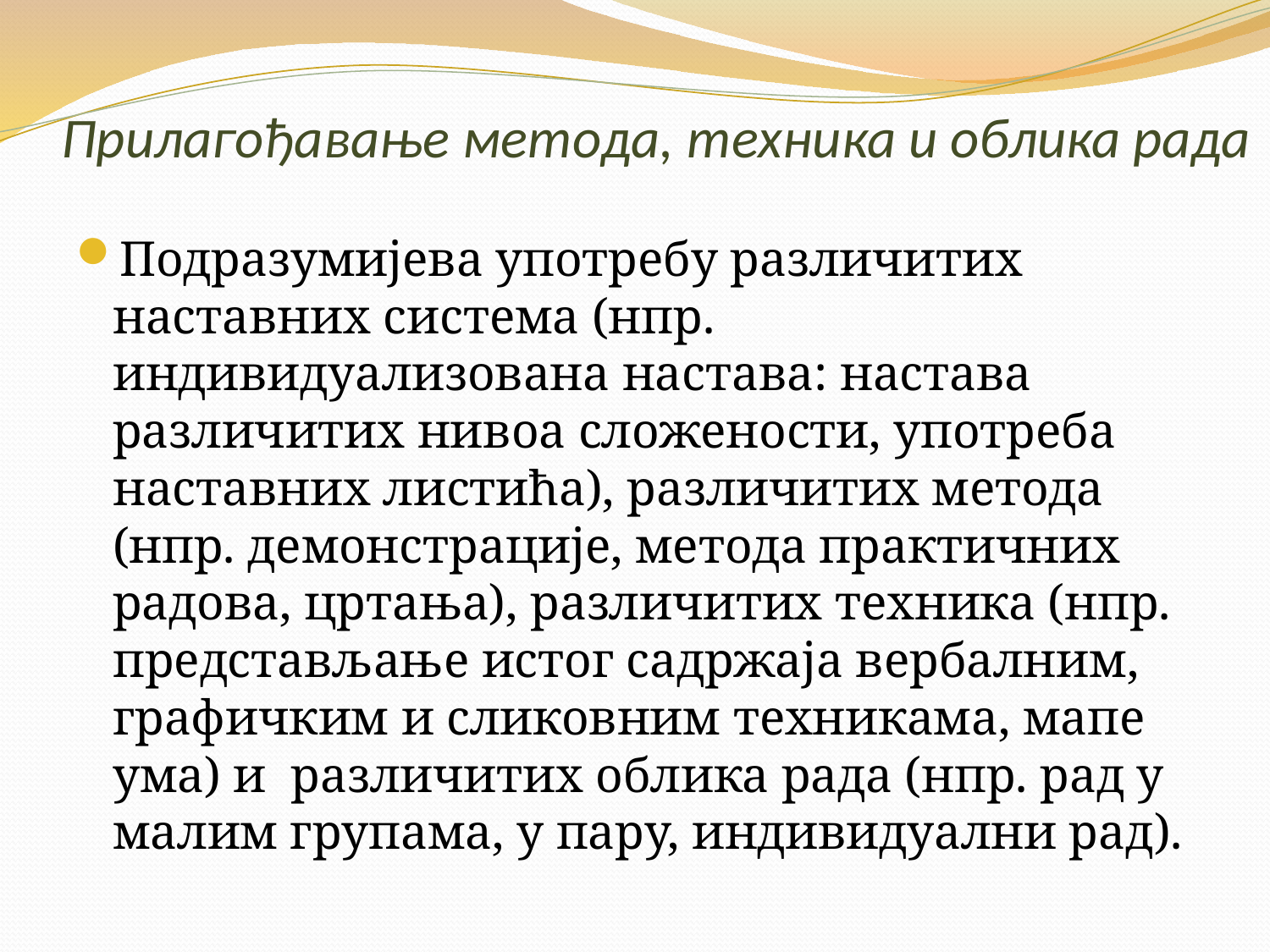

# Прилагођавање метода, техника и облика рада
Подразумијева употребу различитих наставних система (нпр. индивидуализована настава: настава различитих нивоа сложености, употреба наставних листића), различитих метода (нпр. демонстрације, метода практичних радова, цртања), различитих техника (нпр. представљање истог садржаја вербалним, графичким и сликовним техникама, мапе ума) и  различитих облика рада (нпр. рад у малим групама, у пару, индивидуални рад).